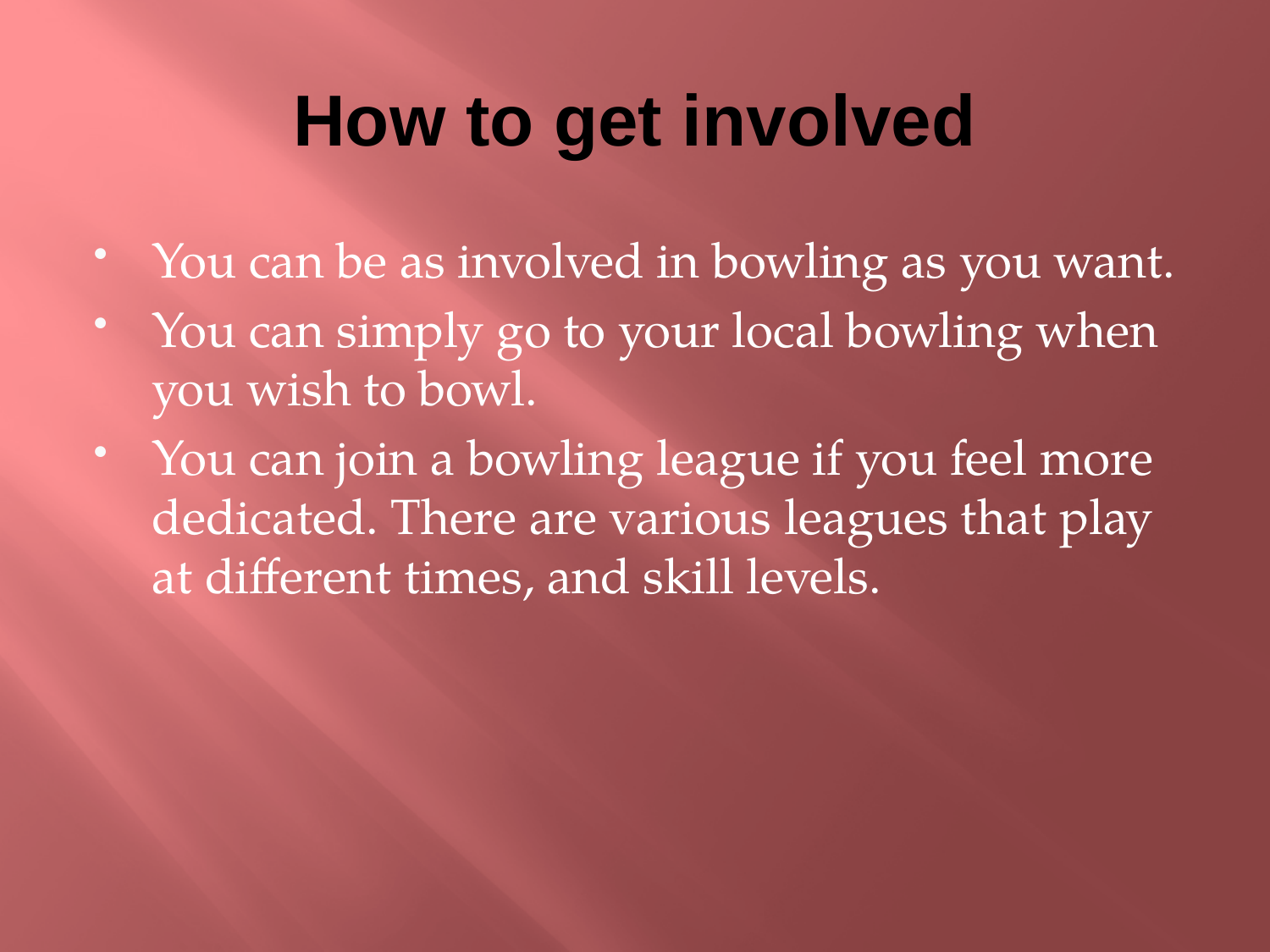

# How to get involved
You can be as involved in bowling as you want.
You can simply go to your local bowling when you wish to bowl.
You can join a bowling league if you feel more dedicated. There are various leagues that play at different times, and skill levels.